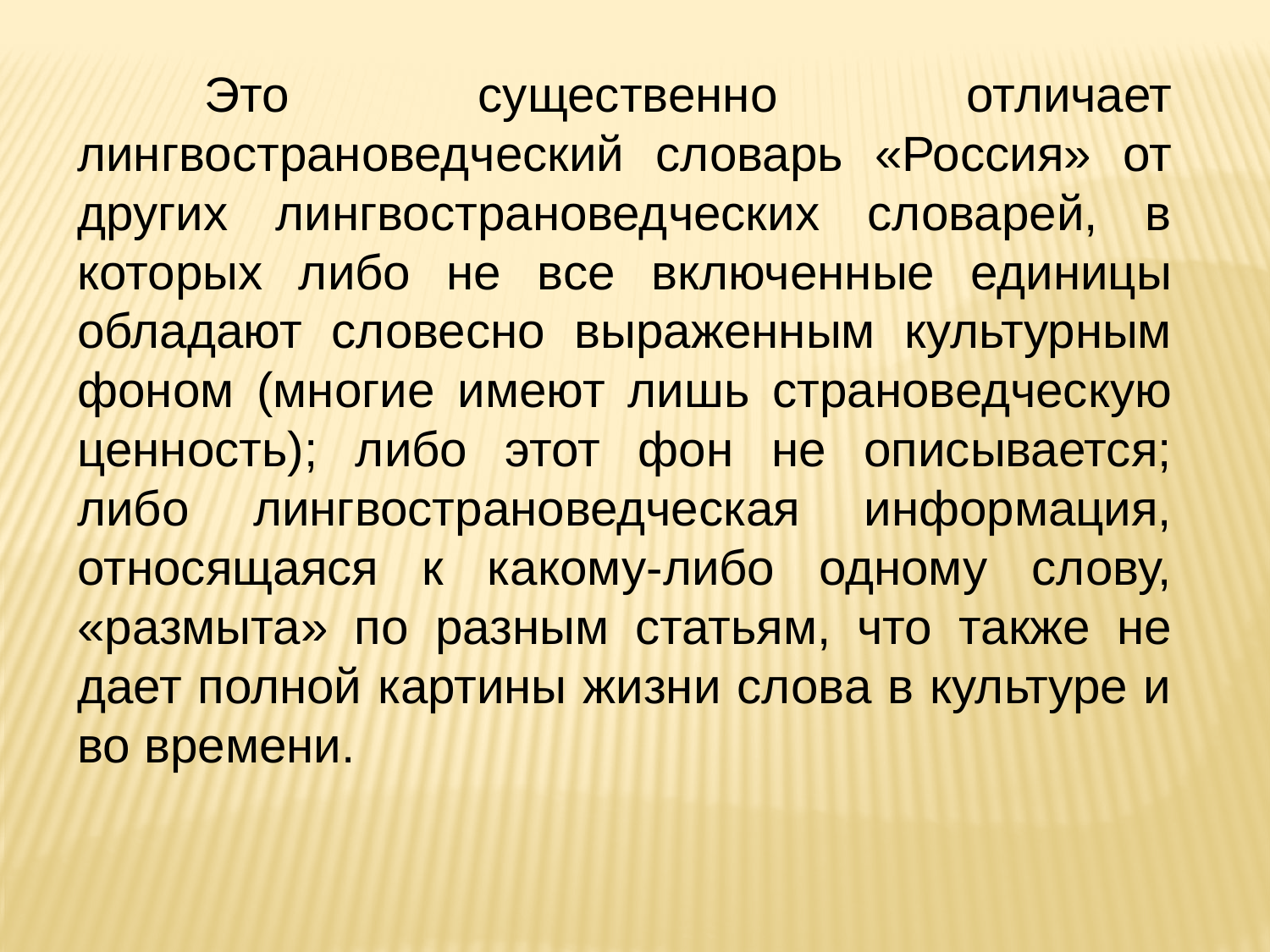

Это существенно отличает лингвострановедческий словарь «Россия» от других лингвострановедческих словарей, в которых либо не все включенные единицы обладают словесно выраженным культурным фоном (многие имеют лишь страноведческую ценность); либо этот фон не описывается; либо лингвострановедческая информация, относящаяся к какому-либо одному слову, «размыта» по разным статьям, что также не дает полной картины жизни слова в культуре и во времени.